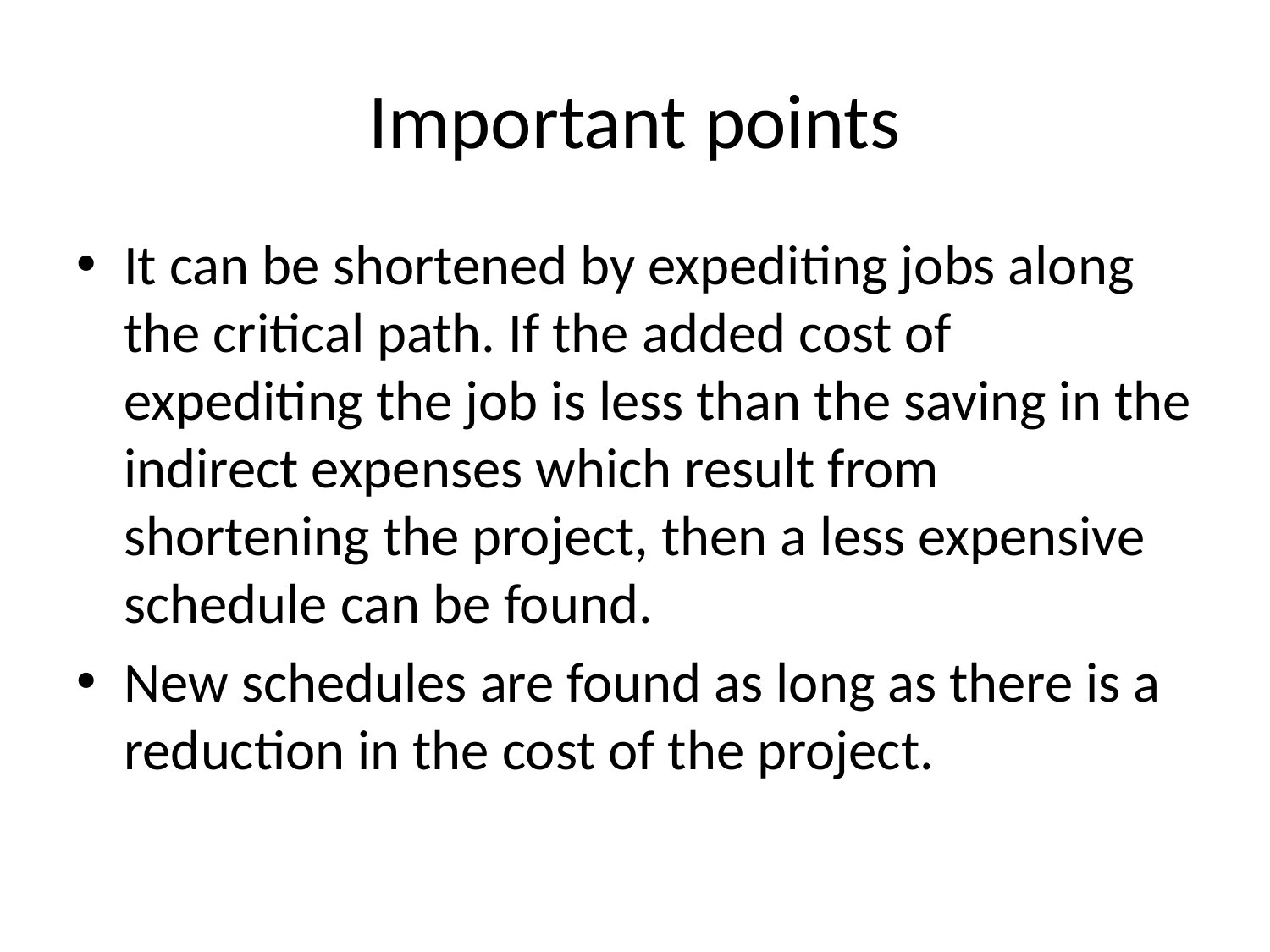

# Important points
It can be shortened by expediting jobs along the critical path. If the added cost of expediting the job is less than the saving in the indirect expenses which result from shortening the project, then a less expensive schedule can be found.
New schedules are found as long as there is a reduction in the cost of the project.